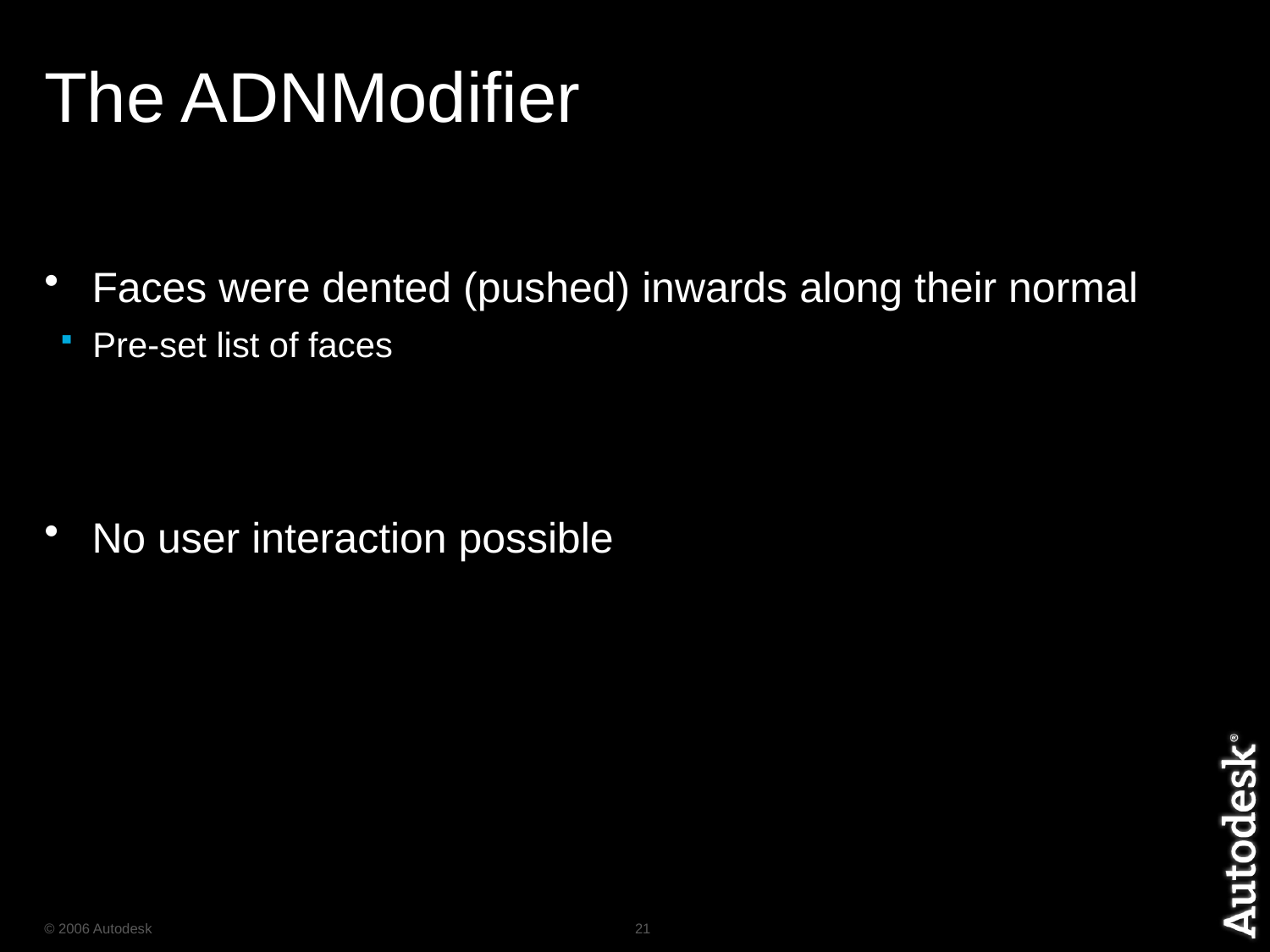

# The ADNModifier

Faces were dented (pushed) inwards along their normal
Pre-set list of faces

No user interaction possible